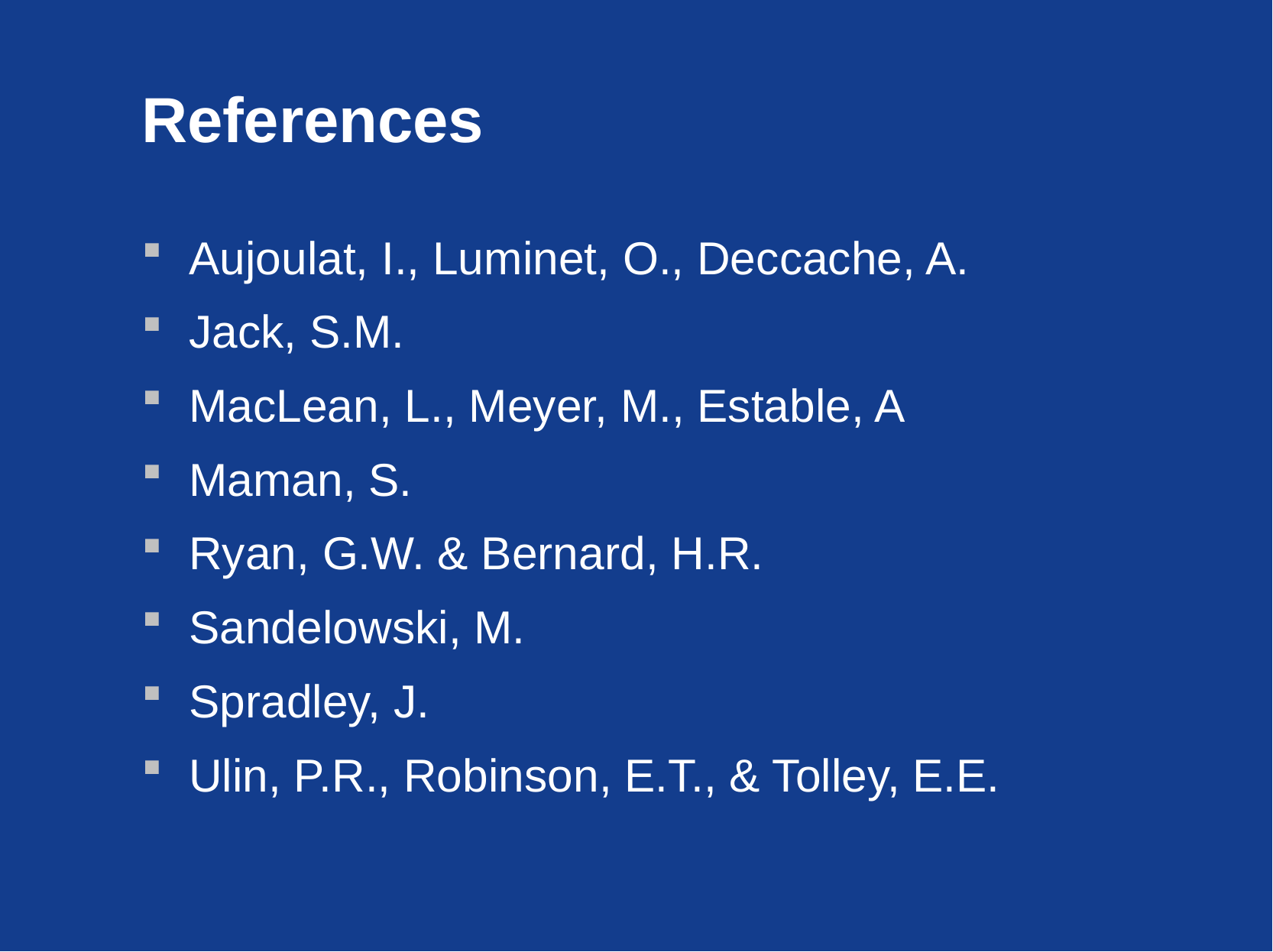

# References
Aujoulat, I., Luminet, O., Deccache, A.
Jack, S.M.
MacLean, L., Meyer, M., Estable, A
Maman, S.
Ryan, G.W. & Bernard, H.R.
Sandelowski, M.
Spradley, J.
Ulin, P.R., Robinson, E.T., & Tolley, E.E.